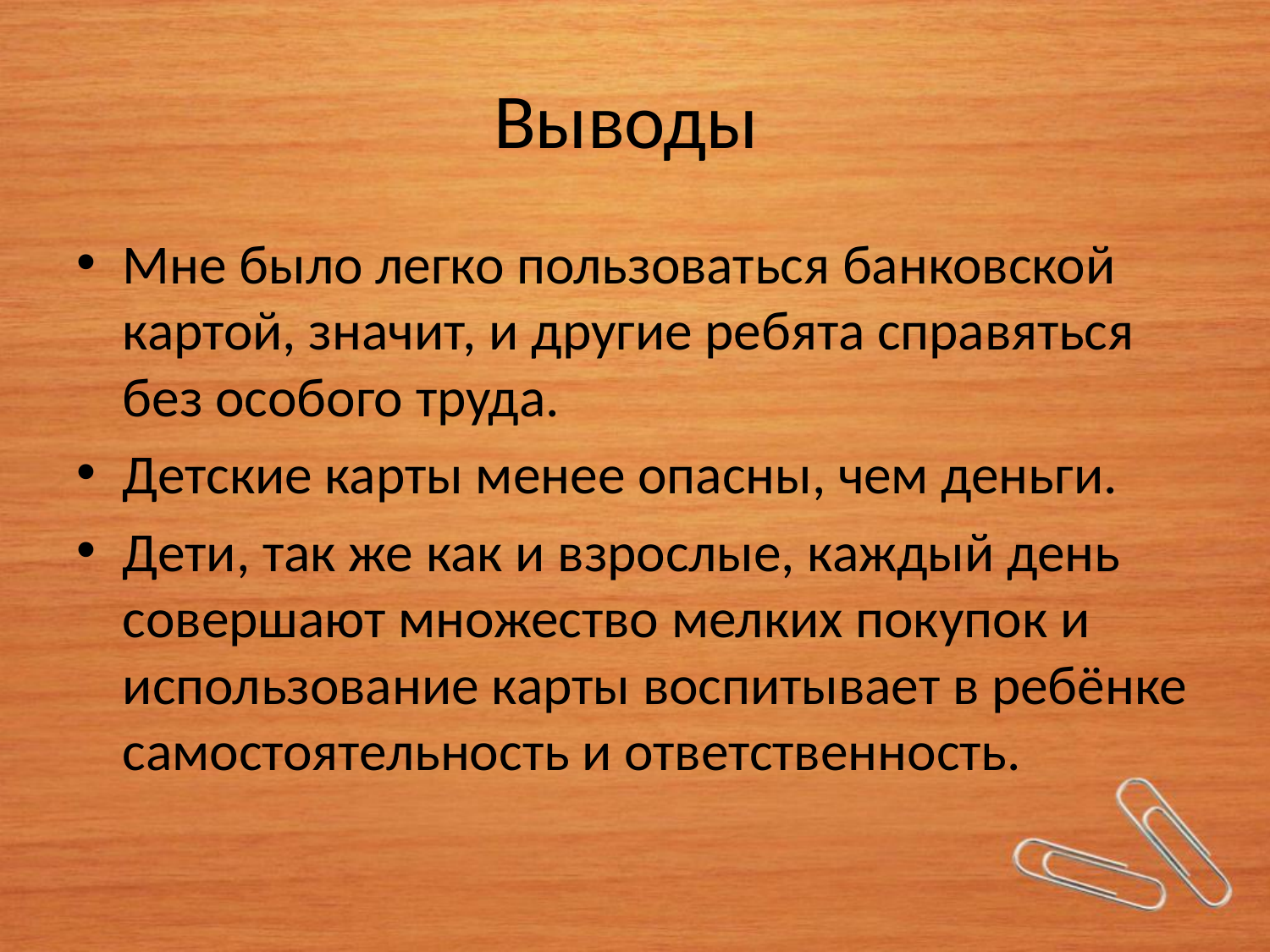

# Выводы
Мне было легко пользоваться банковской картой, значит, и другие ребята справяться без особого труда.
Детские карты менее опасны, чем деньги.
Дети, так же как и взрослые, каждый день совершают множество мелких покупок и использование карты воспитывает в ребёнке самостоятельность и ответственность.